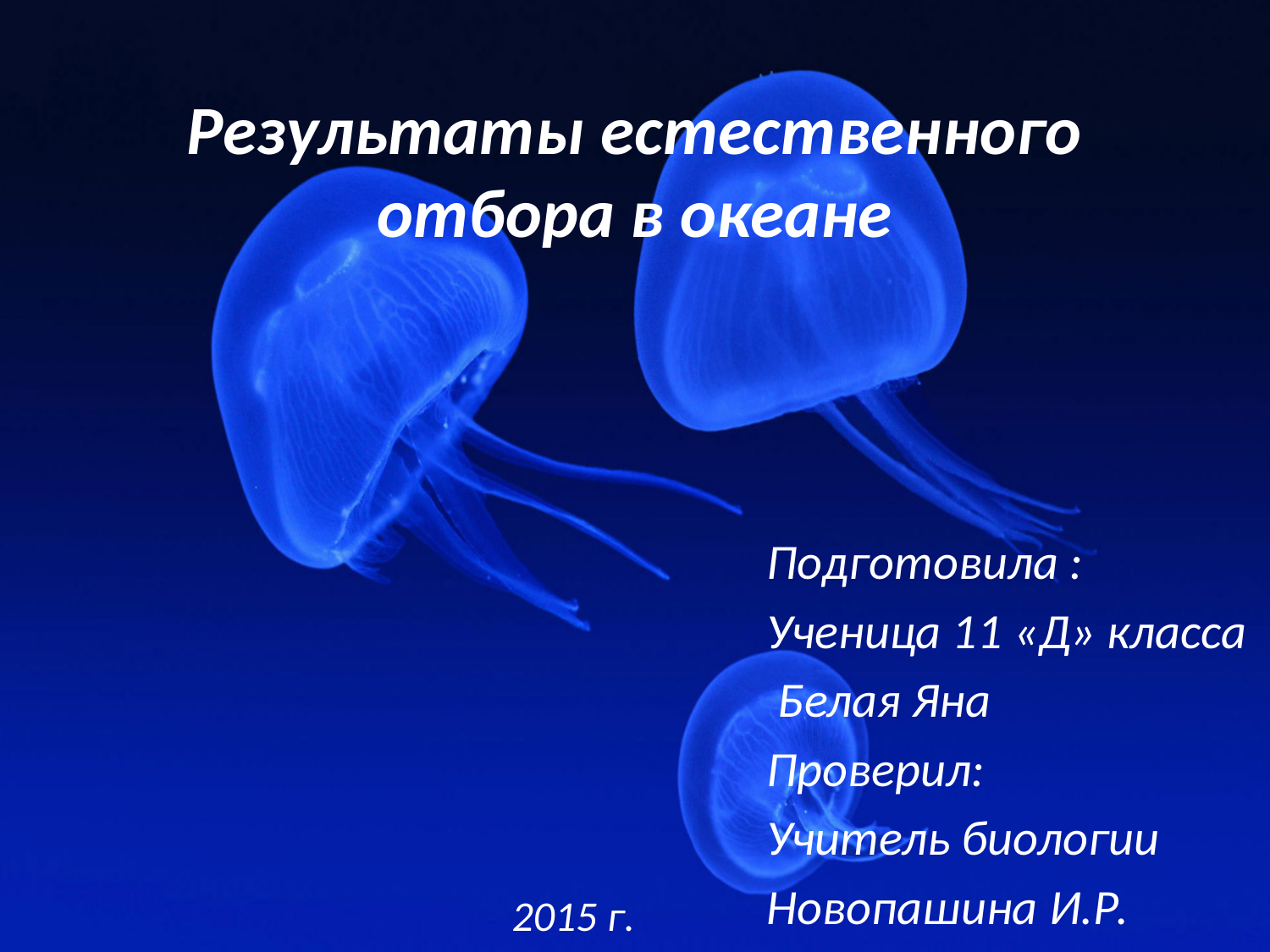

# Результаты естественного отбора в океане

Подготовила :
Ученица 11 «Д» класса
 Белая Яна
Проверил:
Учитель биологии
Новопашина И.Р.

                 2015 г.